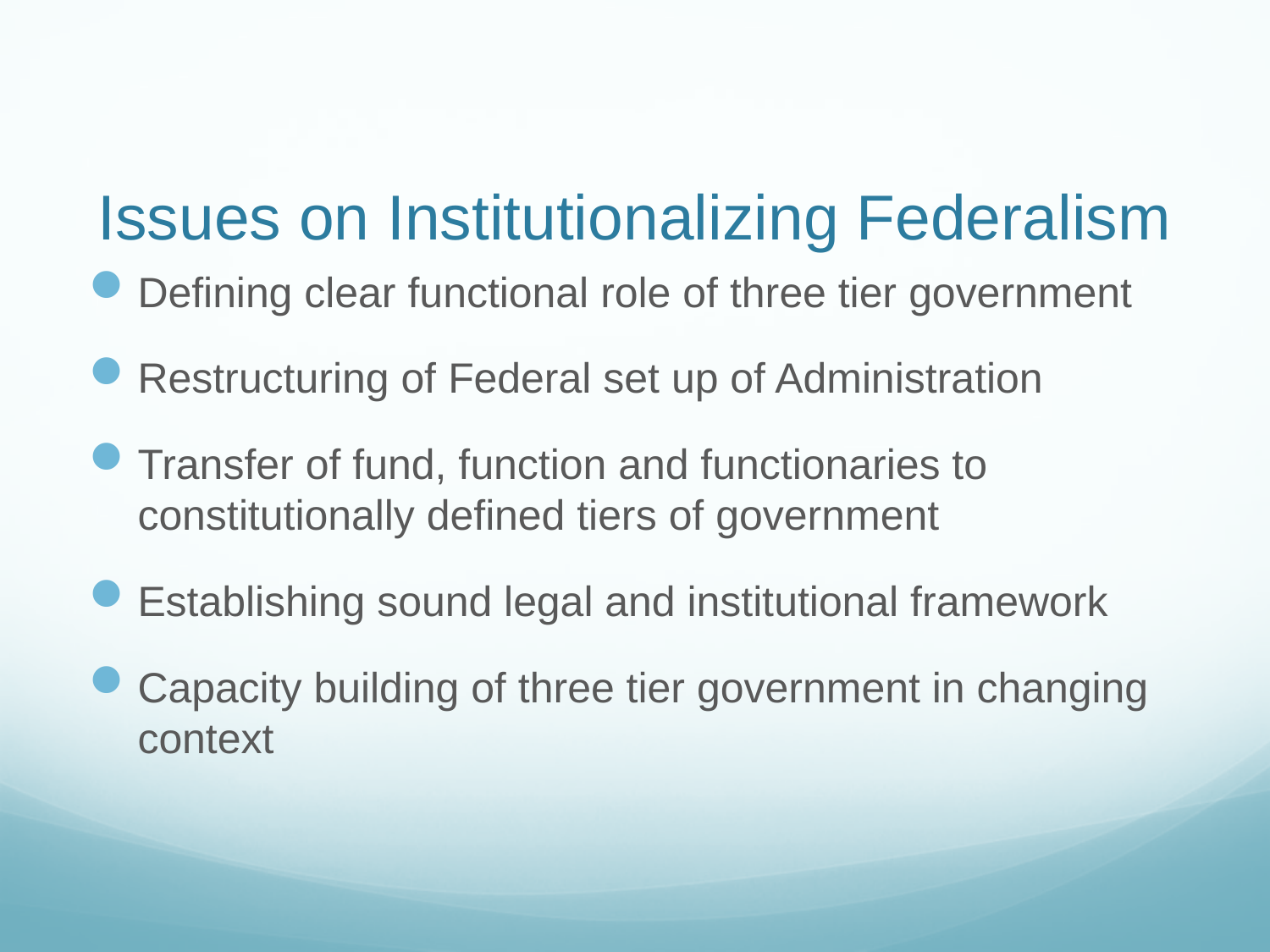

# Issues on Institutionalizing Federalism
Defining clear functional role of three tier government
Restructuring of Federal set up of Administration
Transfer of fund, function and functionaries to constitutionally defined tiers of government
Establishing sound legal and institutional framework
Capacity building of three tier government in changing context